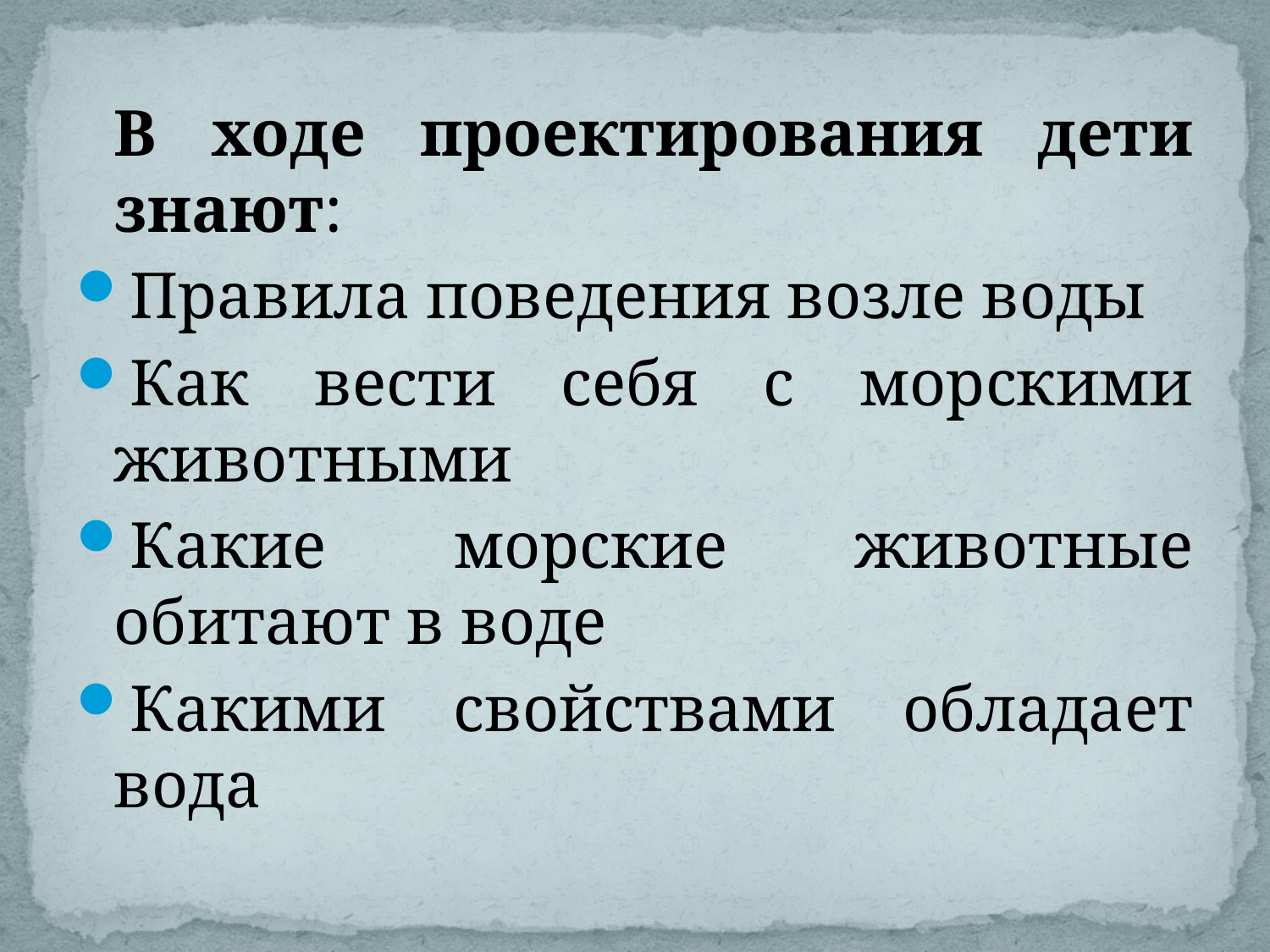

В ходе проектирования дети знают:
Правила поведения возле воды
Как вести себя с морскими животными
Какие морские животные обитают в воде
Какими свойствами обладает вода